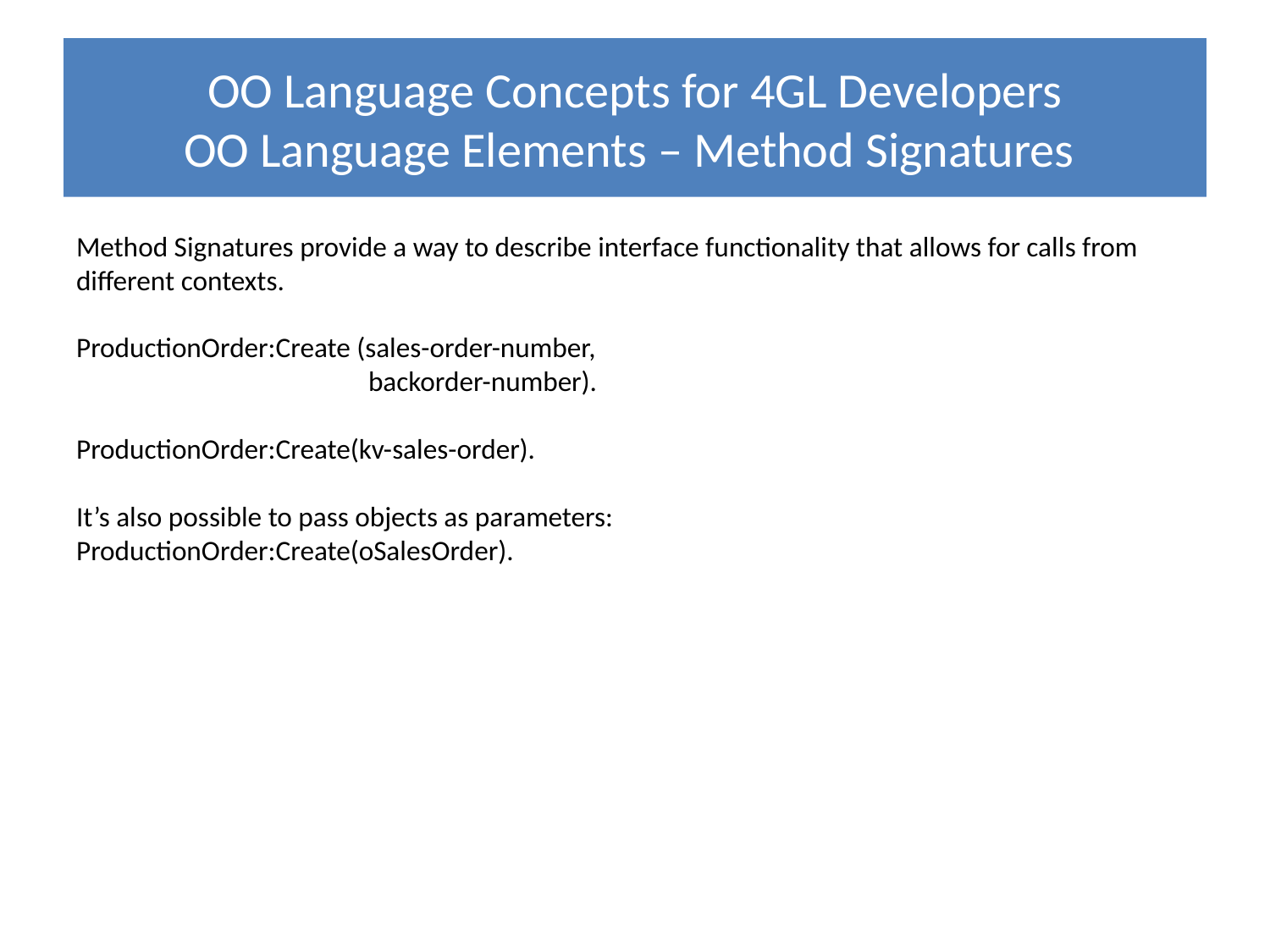

# OO Language Concepts for 4GL Developers OO Language Elements – Method Signatures
Method Signatures provide a way to describe interface functionality that allows for calls from different contexts.

ProductionOrder:Create (sales-order-number,
		      backorder-number).

ProductionOrder:Create(kv-sales-order).

It’s also possible to pass objects as parameters:
ProductionOrder:Create(oSalesOrder).